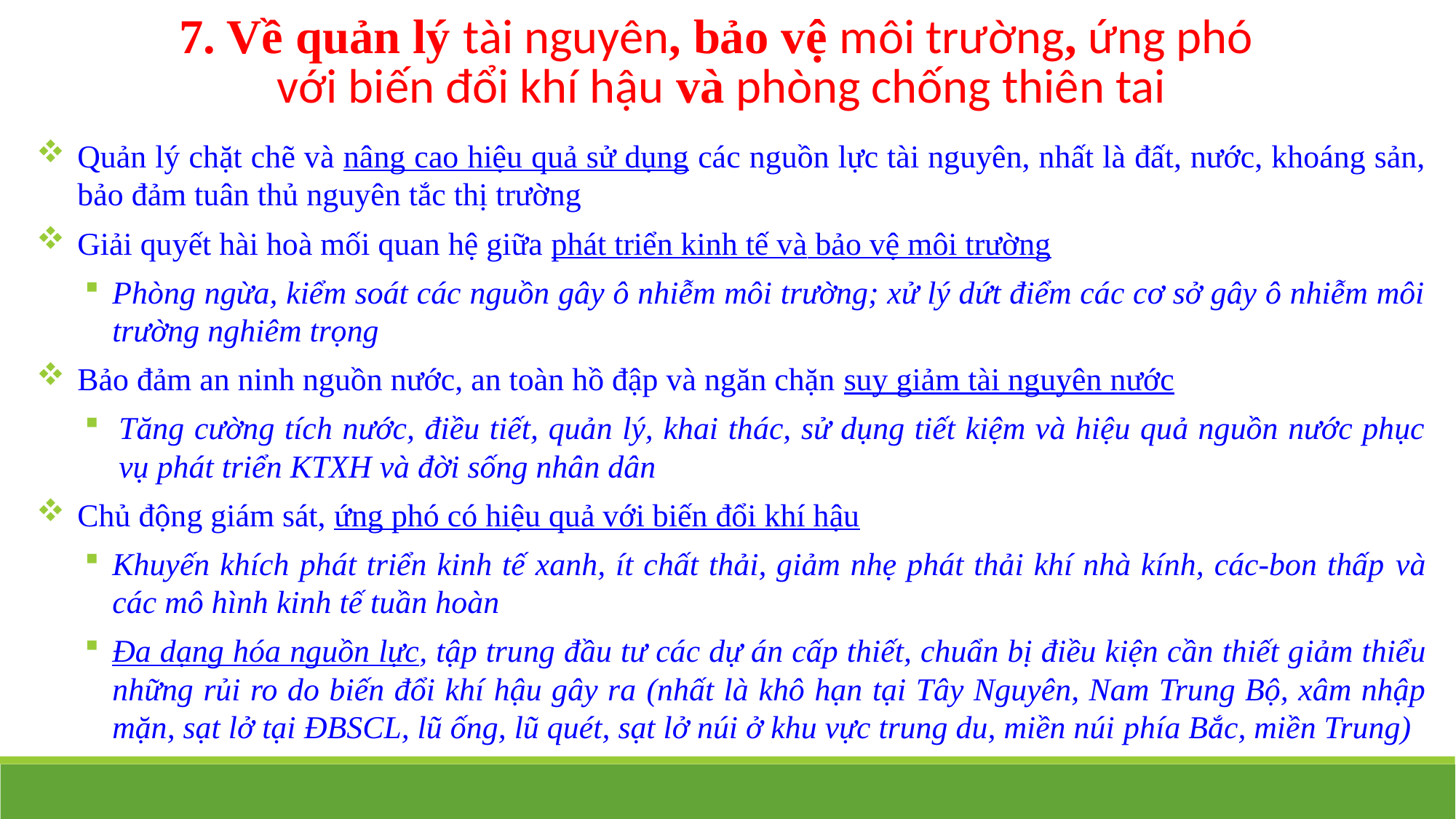

7. Về quản lý tài nguyên, bảo vệ môi trường, ứng phó
với biến đổi khí hậu và phòng chống thiên tai
Quản lý chặt chẽ và nâng cao hiệu quả sử dụng các nguồn lực tài nguyên, nhất là đất, nước, khoáng sản, bảo đảm tuân thủ nguyên tắc thị trường
Giải quyết hài hoà mối quan hệ giữa phát triển kinh tế và bảo vệ môi trường
Phòng ngừa, kiểm soát các nguồn gây ô nhiễm môi trường; xử lý dứt điểm các cơ sở gây ô nhiễm môi trường nghiêm trọng
Bảo đảm an ninh nguồn nước, an toàn hồ đập và ngăn chặn suy giảm tài nguyên nước
Tăng cường tích nước, điều tiết, quản lý, khai thác, sử dụng tiết kiệm và hiệu quả nguồn nước phục vụ phát triển KTXH và đời sống nhân dân
Chủ động giám sát, ứng phó có hiệu quả với biến đổi khí hậu
Khuyến khích phát triển kinh tế xanh, ít chất thải, giảm nhẹ phát thải khí nhà kính, các-bon thấp và các mô hình kinh tế tuần hoàn
Đa dạng hóa nguồn lực, tập trung đầu tư các dự án cấp thiết, chuẩn bị điều kiện cần thiết giảm thiểu những rủi ro do biến đổi khí hậu gây ra (nhất là khô hạn tại Tây Nguyên, Nam Trung Bộ, xâm nhập mặn, sạt lở tại ĐBSCL, lũ ống, lũ quét, sạt lở núi ở khu vực trung du, miền núi phía Bắc, miền Trung)